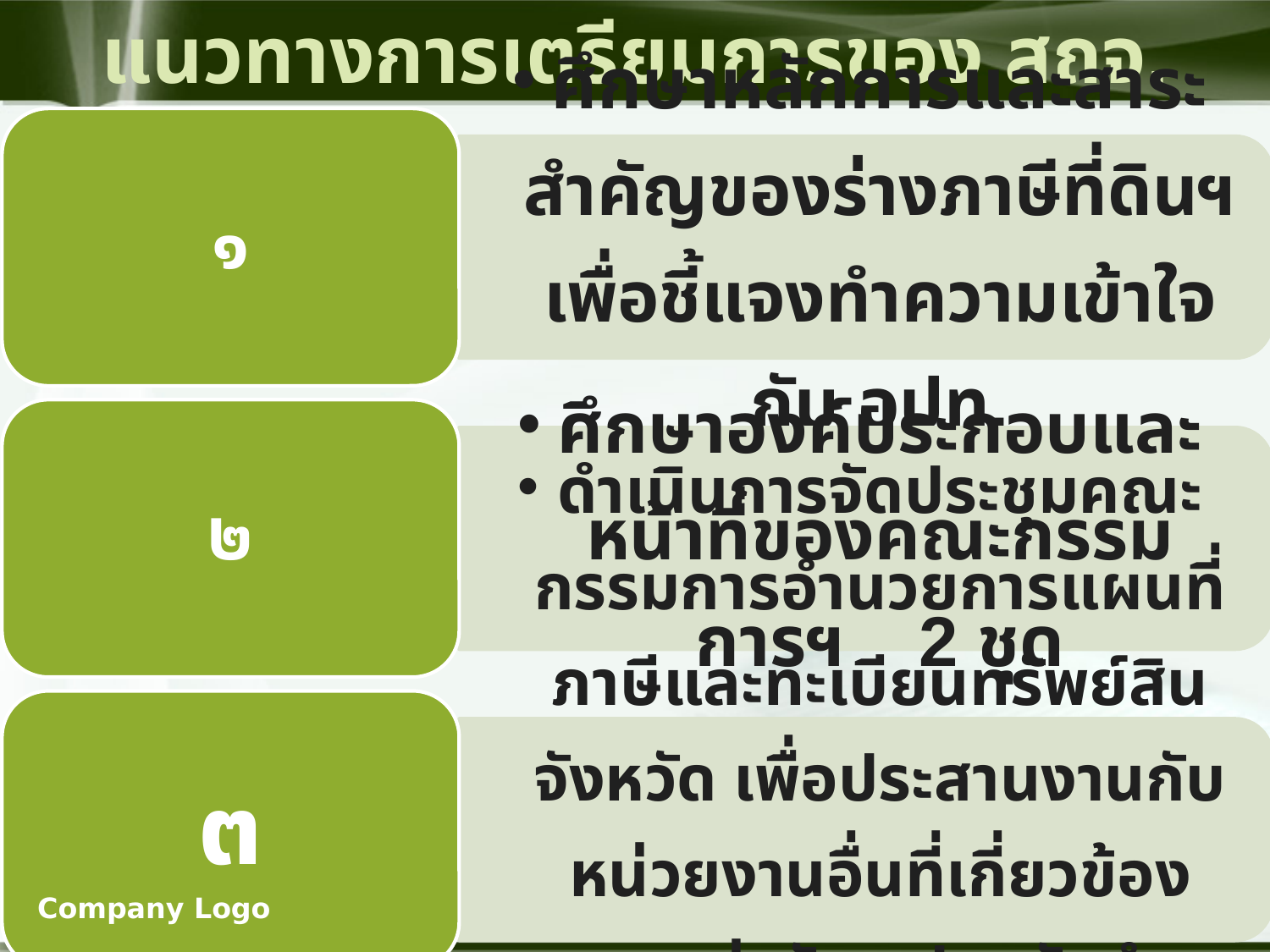

# แนวทางการเตรียมการของ สถจ.
๑
๒
๓
Company Logo